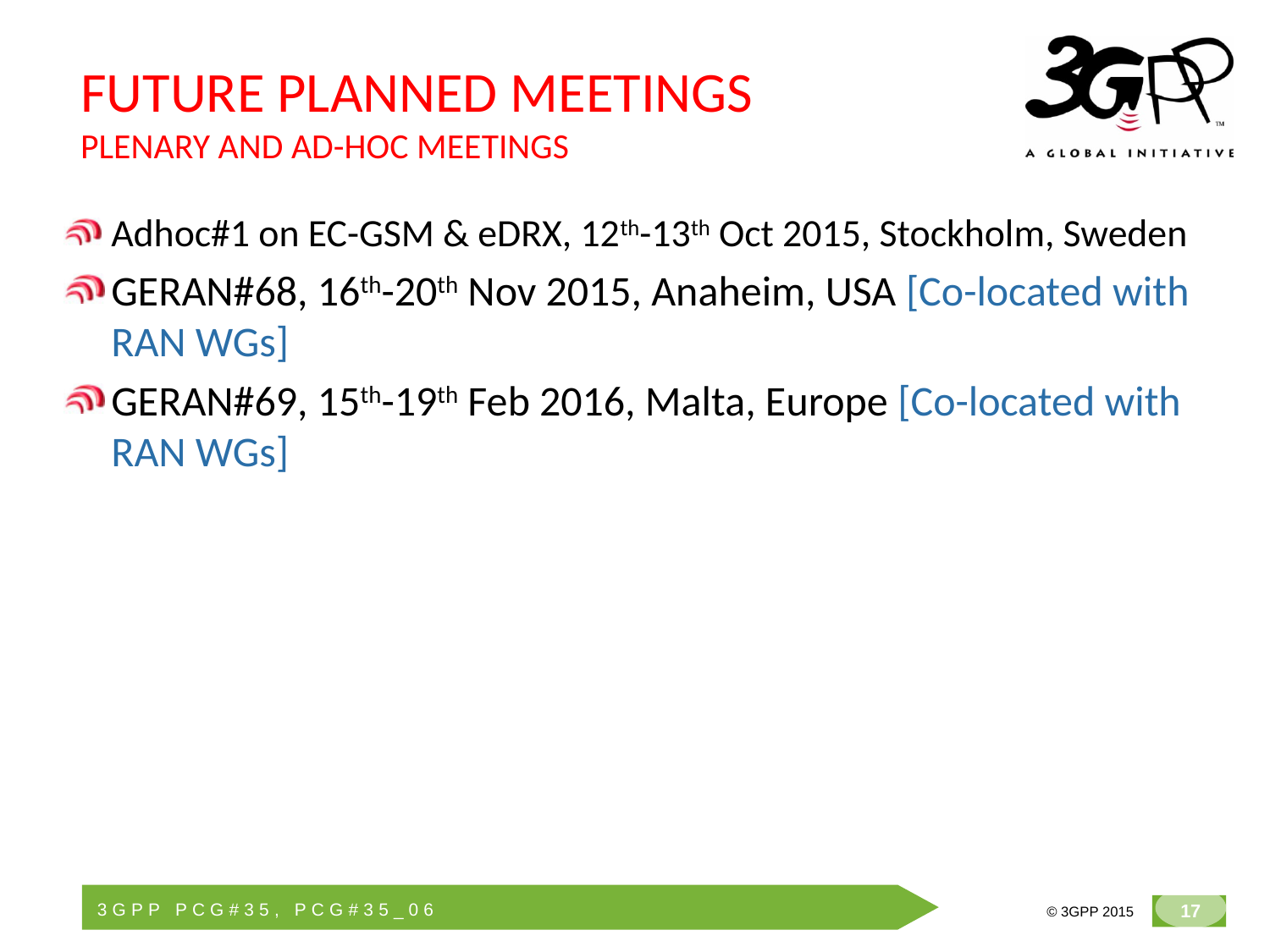

# FUTURE PLANNED MEETINGS PLENARY AND AD-HOC MEETINGS
Adhoc#1 on EC-GSM & eDRX, 12th-13th Oct 2015, Stockholm, Sweden
GERAN#68, 16th-20th Nov 2015, Anaheim, USA [Co-located with RAN WGs]
GERAN#69, 15th-19th Feb 2016, Malta, Europe [Co-located with RAN WGs]